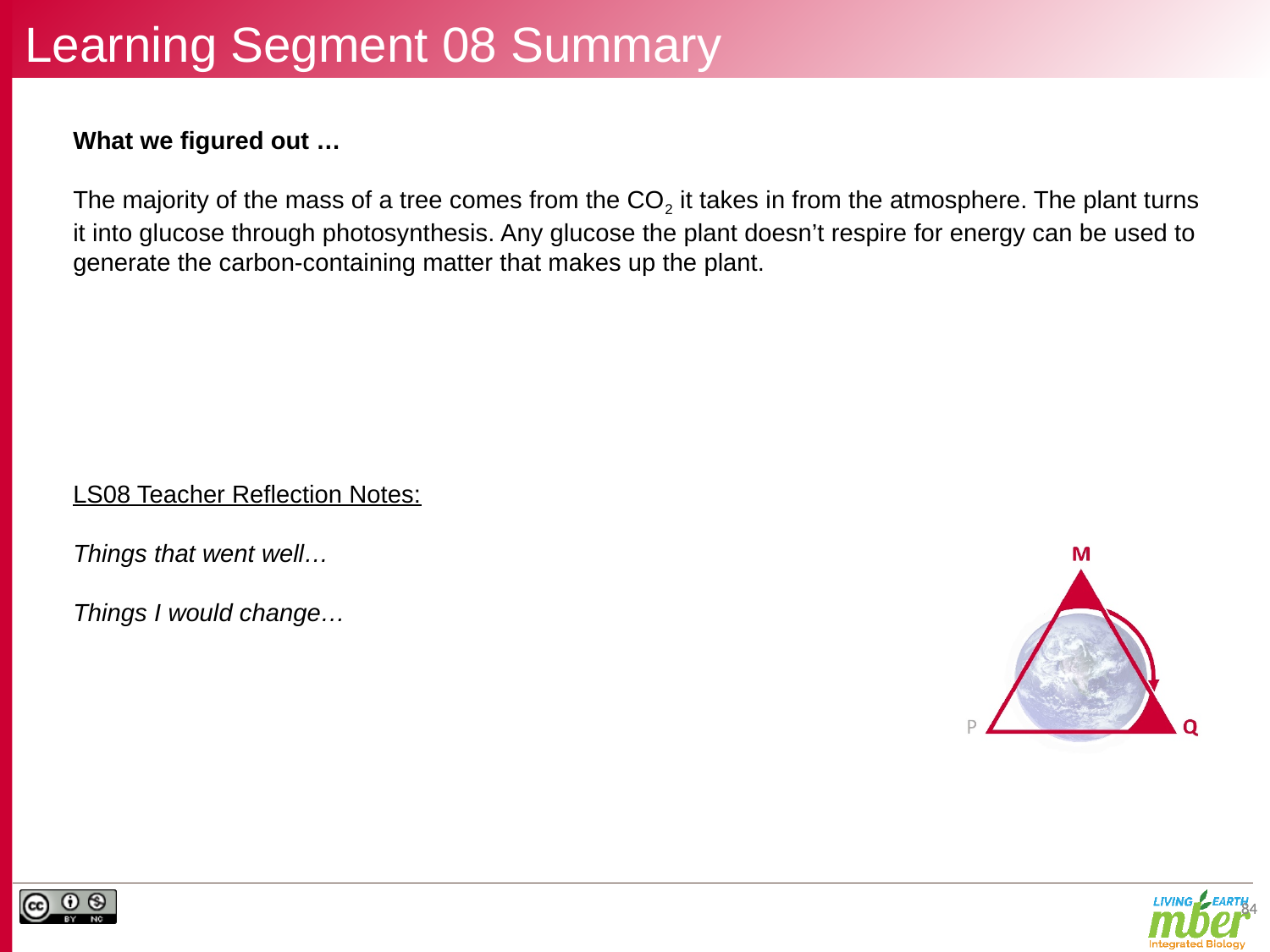

# Learning Segment 08 Summary
What we figured out …

The majority of the mass of a tree comes from the CO2 it takes in from the atmosphere. The plant turns it into glucose through photosynthesis. Any glucose the plant doesn’t respire for energy can be used to generate the carbon-containing matter that makes up the plant.

LS08 Teacher Reflection Notes:

Things that went well…

Things I would change…

84
84